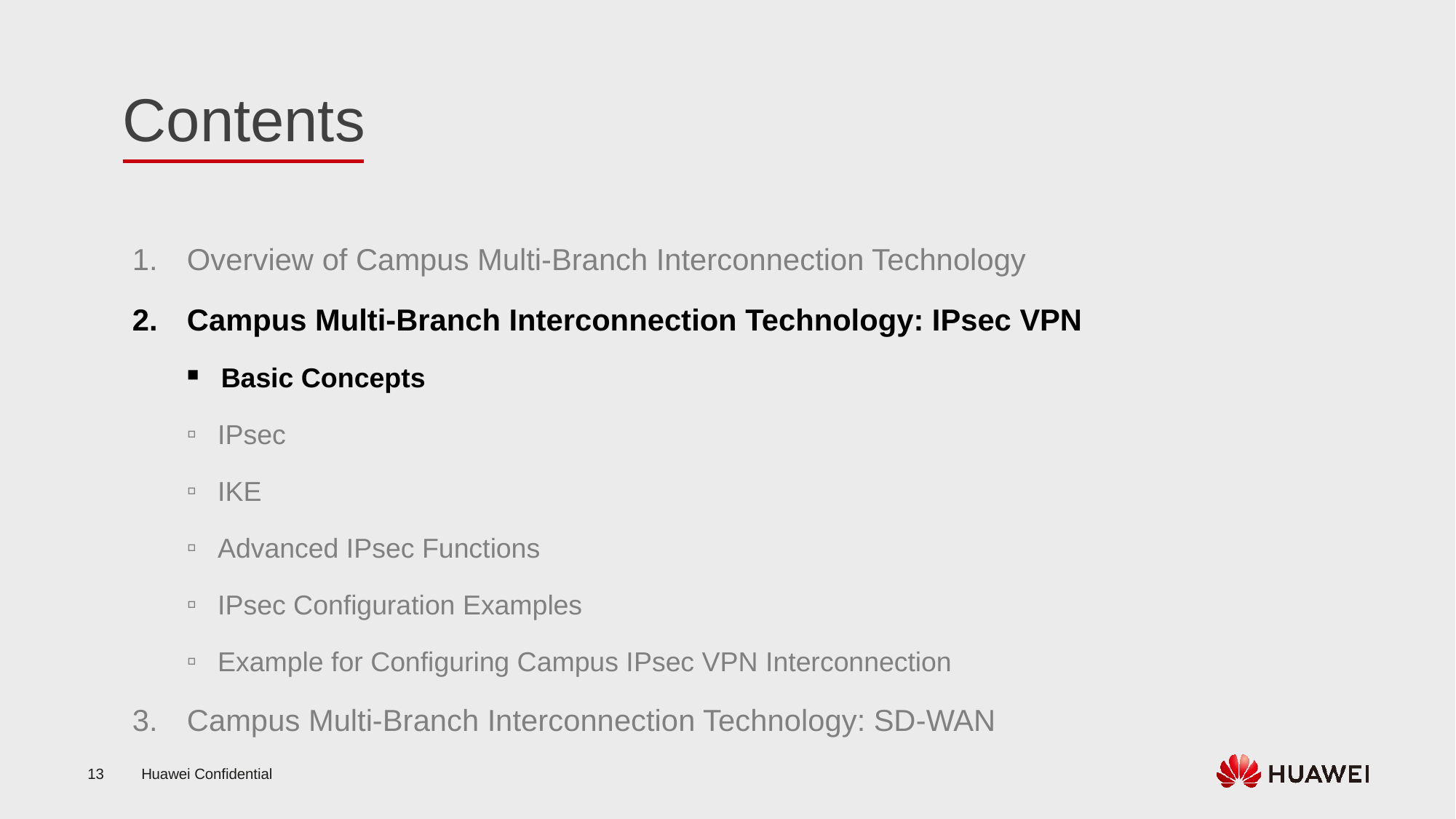

Overview of Campus Multi-Branch Interconnection Technology
Campus Multi-Branch Interconnection Technology: IPsec VPN
Basic Concepts
IPsec
IKE
Advanced IPsec Functions
IPsec Configuration Examples
Example for Configuring Campus IPsec VPN Interconnection
Campus Multi-Branch Interconnection Technology: SD-WAN